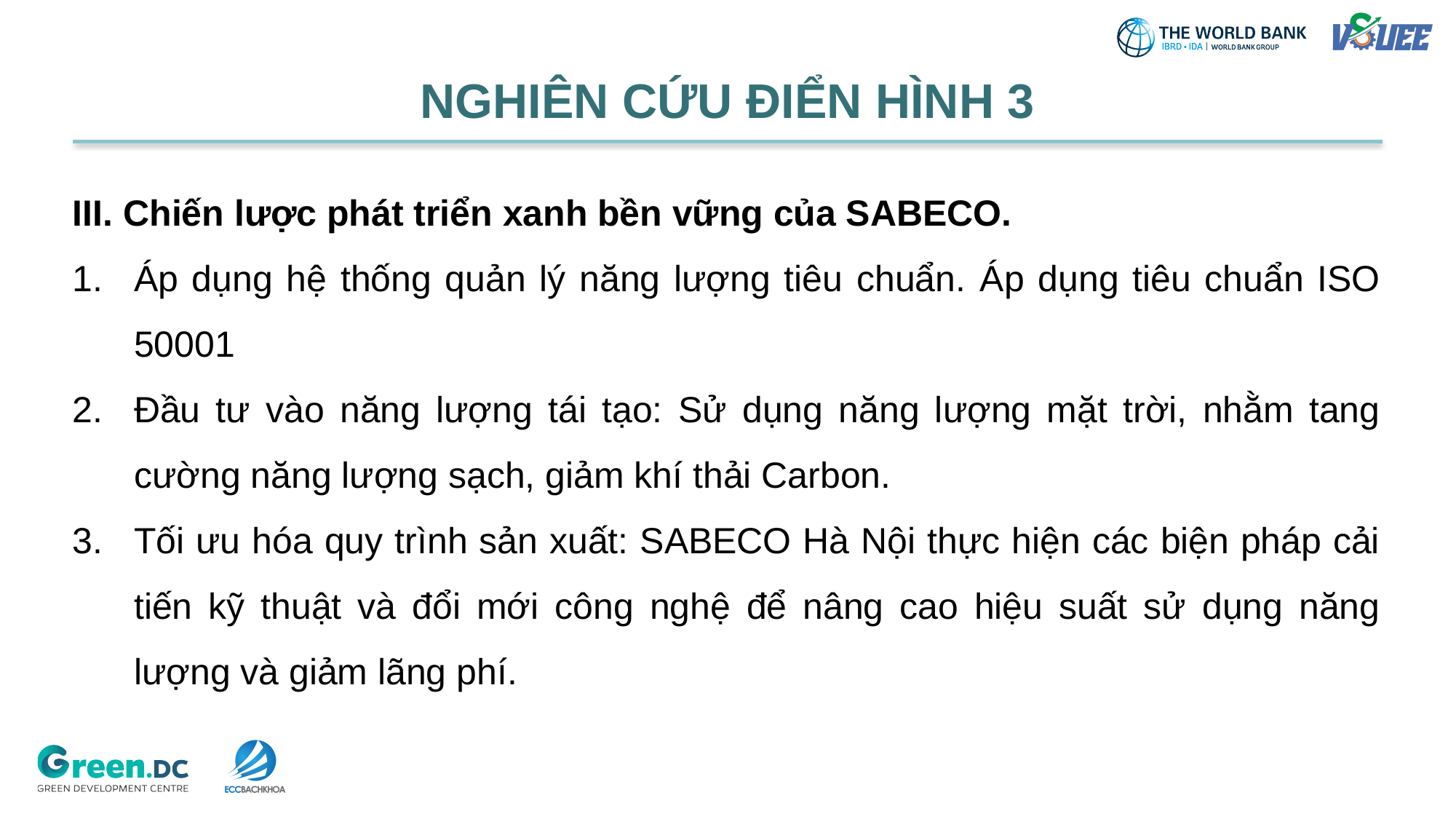

NGHIÊN CỨU ĐIỂN HÌNH 3

III. Chiến lược phát triển xanh bền vững của SABECO.
Áp dụng hệ thống quản lý năng lượng tiêu chuẩn. Áp dụng tiêu chuẩn ISO 50001 ​
Đầu tư vào năng lượng tái tạo: Sử dụng năng lượng mặt trời, nhằm tang cường năng lượng sạch, giảm khí thải Carbon.
Tối ưu hóa quy trình sản xuất: SABECO Hà Nội thực hiện các biện pháp cải tiến kỹ thuật và đổi mới công nghệ để nâng cao hiệu suất sử dụng năng lượng và giảm lãng phí. ​